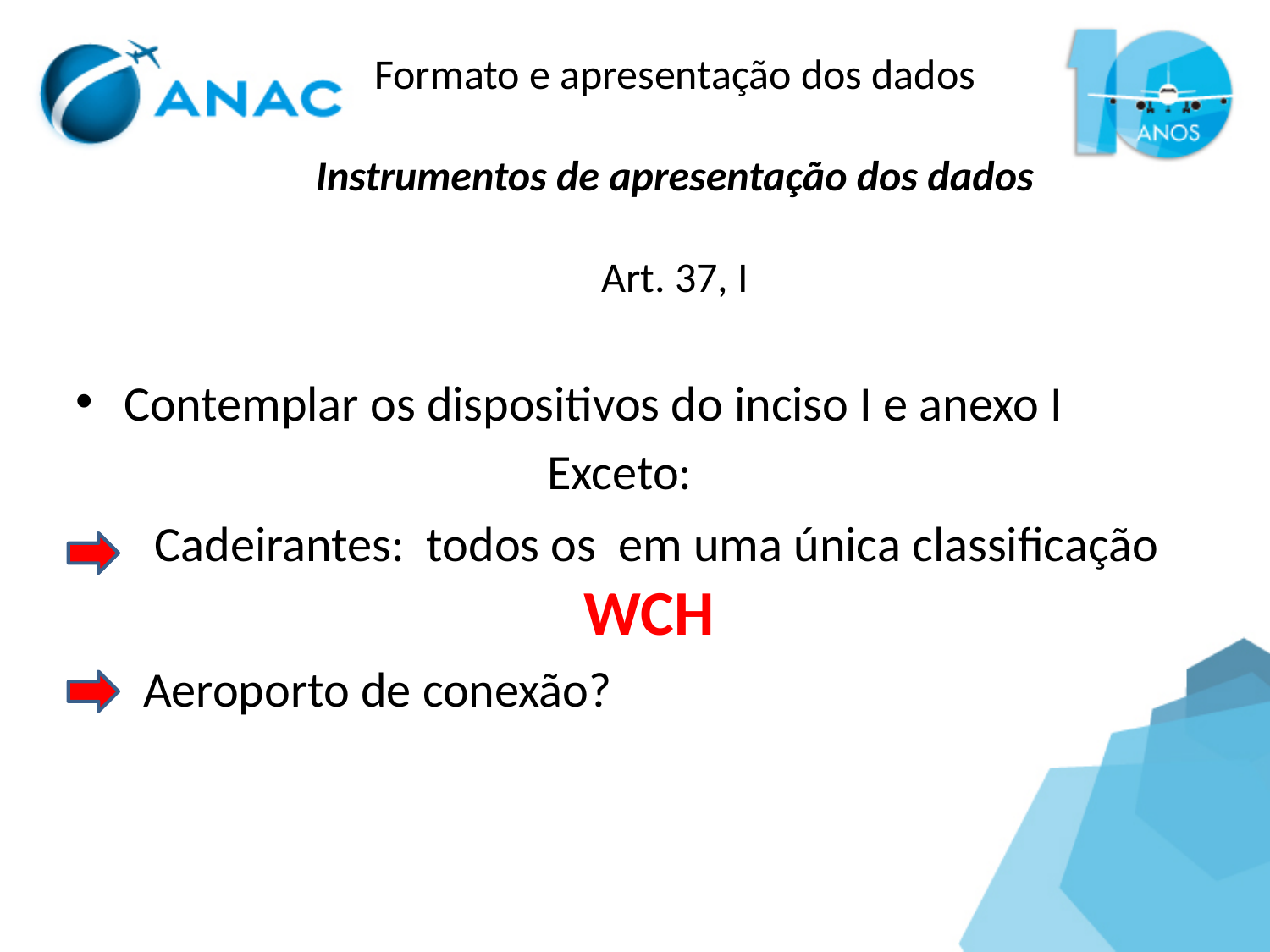

Formato e apresentação dos dados

Instrumentos de apresentação dos dados

Art. 37, I

Contemplar os dispositivos do inciso I e anexo I
                                          Exceto:
       Cadeirantes:  todos os  em uma única classificação   				WCH
      Aeroporto de conexão?